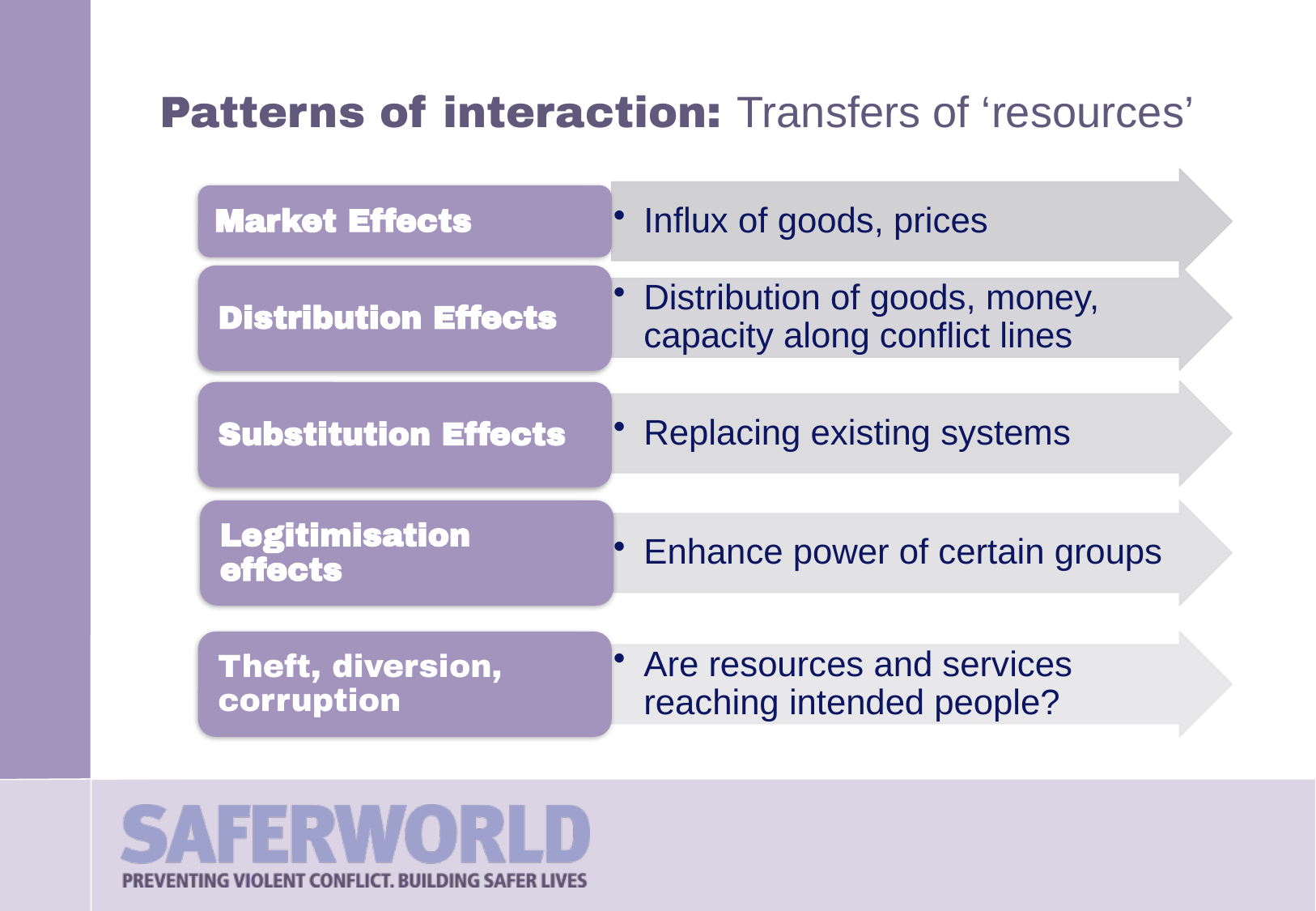

# Patterns of interaction: Transfers of ‘resources’
Influx of goods, prices
Market Effects
Distribution of goods, money, capacity along conflict lines
Distribution Effects
Replacing existing systems
Substitution Effects
Enhance power of certain groups
Legitimisation effects
Are resources and services reaching intended people?
Theft, diversion, corruption